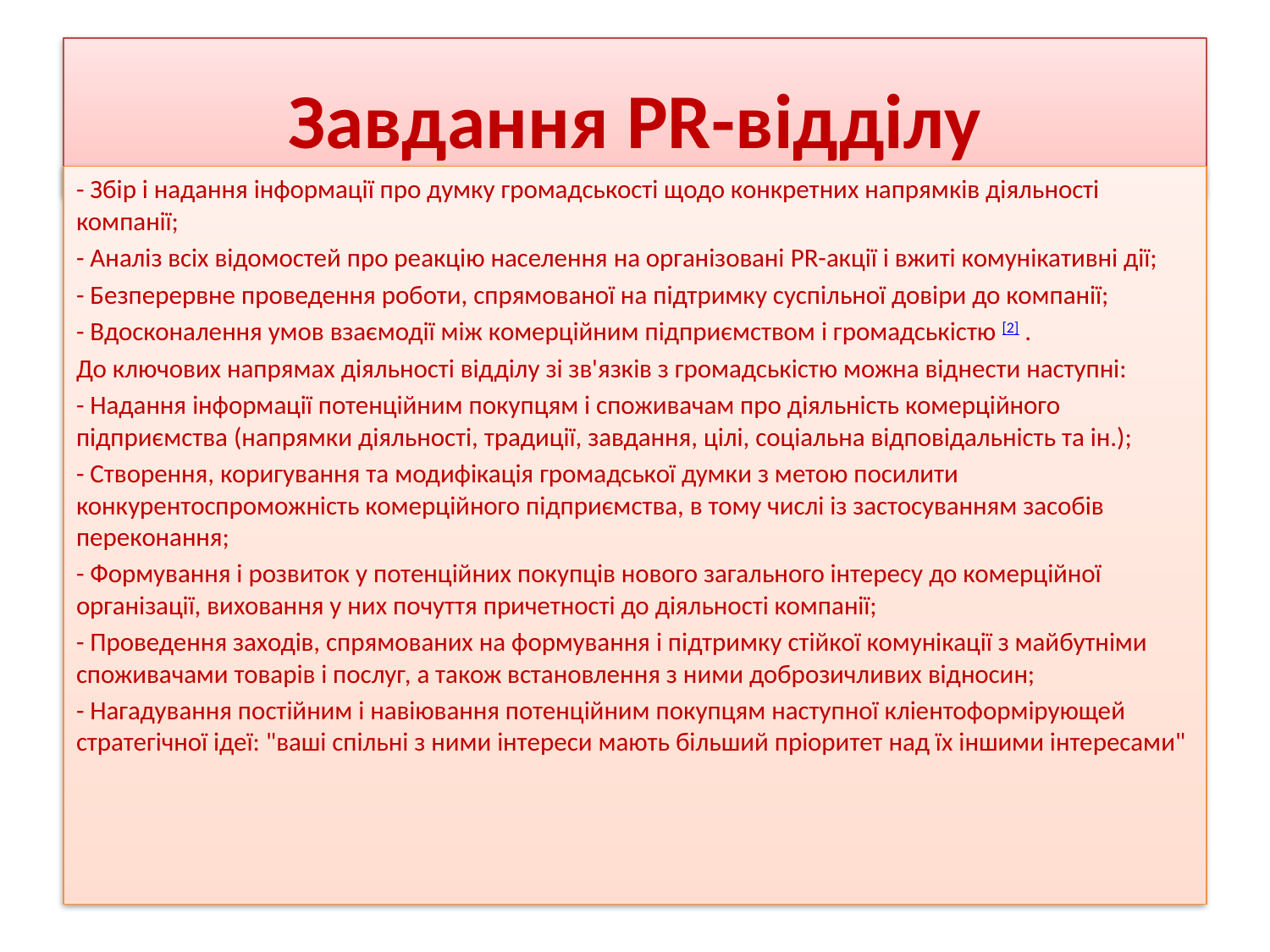

# Завдання PR-відділу
- Збір і надання інформації про думку громадськості щодо конкретних напрямків діяльності компанії;
- Аналіз всіх відомостей про реакцію населення на організовані PR-акції і вжиті комунікативні дії;
- Безперервне проведення роботи, спрямованої на підтримку суспільної довіри до компанії;
- Вдосконалення умов взаємодії між комерційним підприємством і громадськістю [2] .
До ключових напрямах діяльності відділу зі зв'язків з громадськістю можна віднести наступні:
- Надання інформації потенційним покупцям і споживачам про діяльність комерційного підприємства (напрямки діяльності, традиції, завдання, цілі, соціальна відповідальність та ін.);
- Створення, коригування та модифікація громадської думки з метою посилити конкурентоспроможність комерційного підприємства, в тому числі із застосуванням засобів переконання;
- Формування і розвиток у потенційних покупців нового загального інтересу до комерційної організації, виховання у них почуття причетності до діяльності компанії;
- Проведення заходів, спрямованих на формування і підтримку стійкої комунікації з майбутніми споживачами товарів і послуг, а також встановлення з ними доброзичливих відносин;
- Нагадування постійним і навіювання потенційним покупцям наступної кліентоформірующей стратегічної ідеї: "ваші спільні з ними інтереси мають більший пріоритет над їх іншими інтересами"